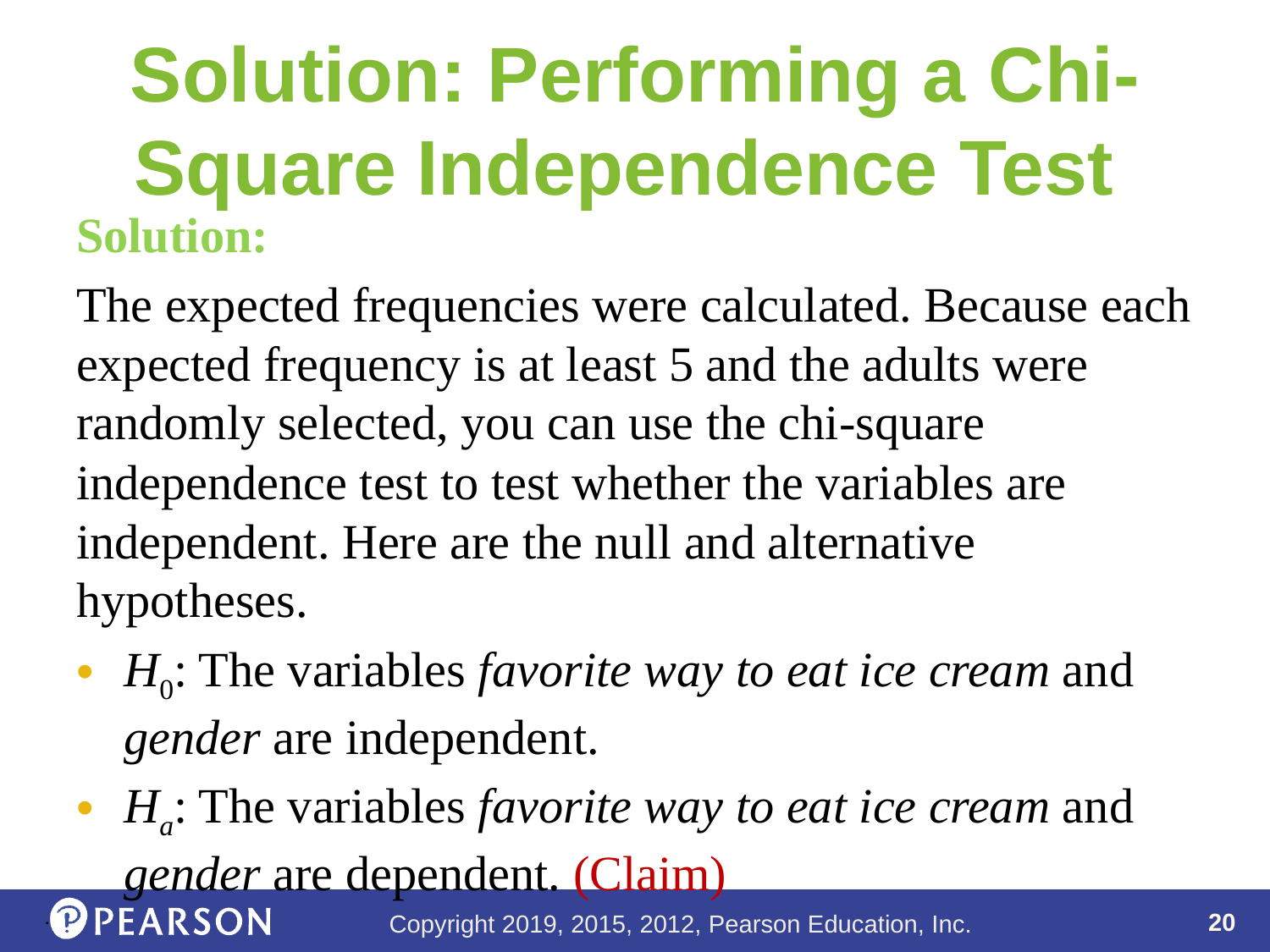

# Solution: Performing a Chi-Square Independence Test
Solution:
The expected frequencies were calculated. Because each expected frequency is at least 5 and the adults were randomly selected, you can use the chi-square independence test to test whether the variables are independent. Here are the null and alternative hypotheses.
H0: The variables favorite way to eat ice cream and gender are independent.
Ha: The variables favorite way to eat ice cream and gender are dependent. (Claim)
.